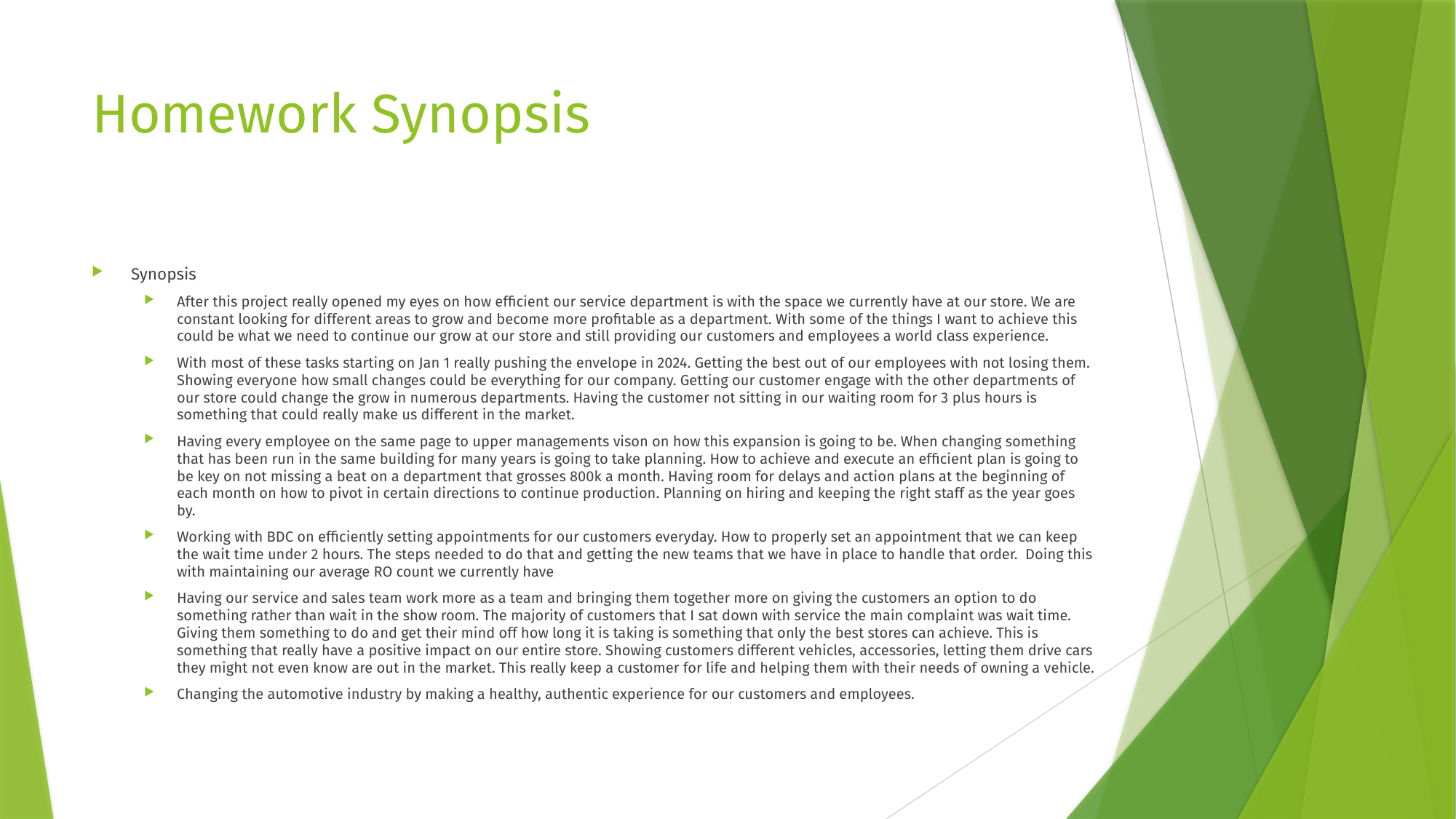

# Homework Synopsis
Synopsis
After this project really opened my eyes on how efficient our service department is with the space we currently have at our store. We are constant looking for different areas to grow and become more profitable as a department. With some of the things I want to achieve this could be what we need to continue our grow at our store and still providing our customers and employees a world class experience.
With most of these tasks starting on Jan 1 really pushing the envelope in 2024. Getting the best out of our employees with not losing them. Showing everyone how small changes could be everything for our company. Getting our customer engage with the other departments of our store could change the grow in numerous departments. Having the customer not sitting in our waiting room for 3 plus hours is something that could really make us different in the market.
Having every employee on the same page to upper managements vison on how this expansion is going to be. When changing something that has been run in the same building for many years is going to take planning. How to achieve and execute an efficient plan is going to be key on not missing a beat on a department that grosses 800k a month. Having room for delays and action plans at the beginning of each month on how to pivot in certain directions to continue production. Planning on hiring and keeping the right staff as the year goes by.
Working with BDC on efficiently setting appointments for our customers everyday. How to properly set an appointment that we can keep the wait time under 2 hours. The steps needed to do that and getting the new teams that we have in place to handle that order.  Doing this with maintaining our average RO count we currently have
Having our service and sales team work more as a team and bringing them together more on giving the customers an option to do something rather than wait in the show room. The majority of customers that I sat down with service the main complaint was wait time. Giving them something to do and get their mind off how long it is taking is something that only the best stores can achieve. This is something that really have a positive impact on our entire store. Showing customers different vehicles, accessories, letting them drive cars they might not even know are out in the market. This really keep a customer for life and helping them with their needs of owning a vehicle.
Changing the automotive industry by making a healthy, authentic experience for our customers and employees.